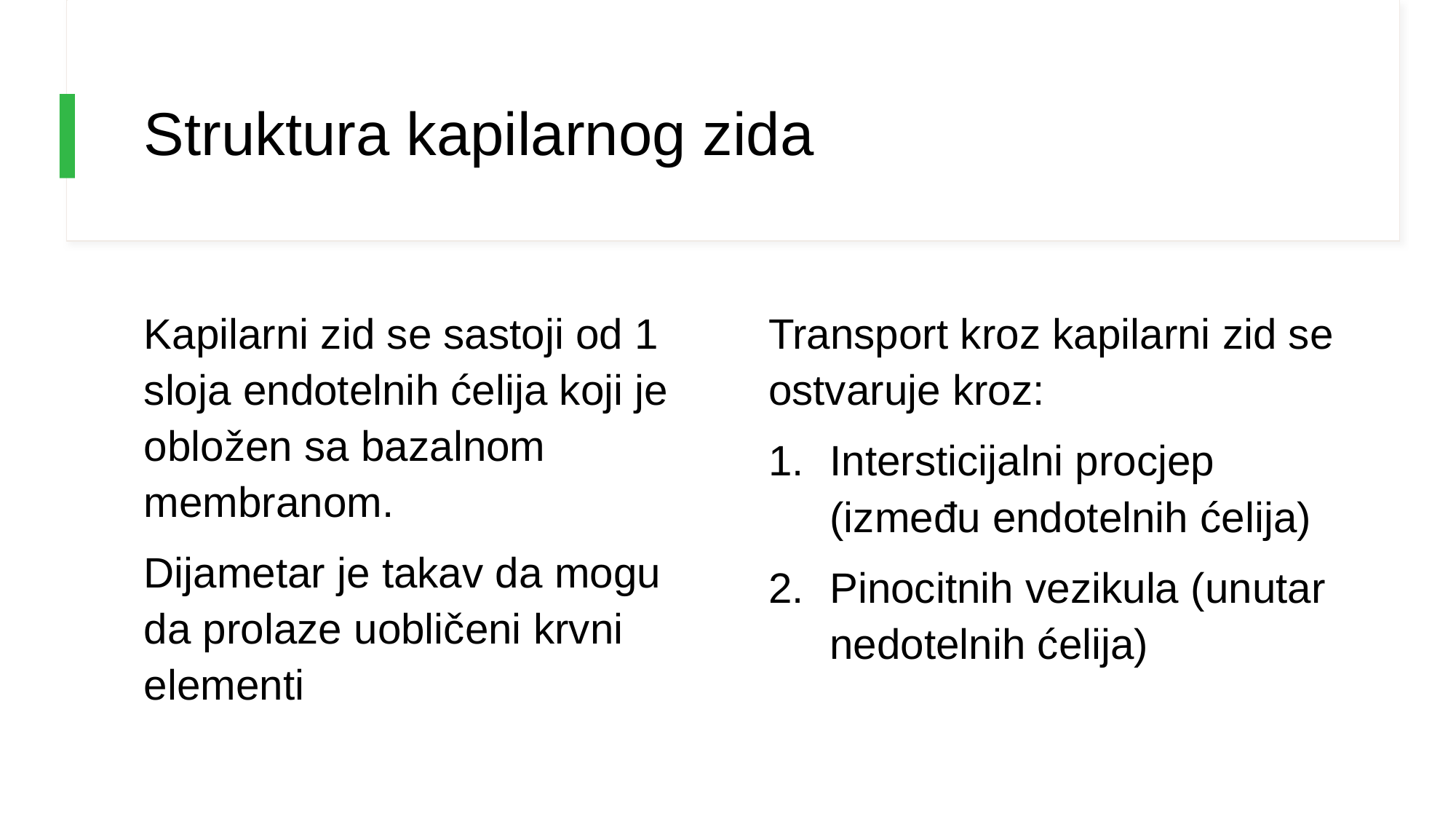

# Struktura kapilarnog zida
Kapilarni zid se sastoji od 1 sloja endotelnih ćelija koji je obložen sa bazalnom membranom.
Dijametar je takav da mogu da prolaze uobličeni krvni elementi
Transport kroz kapilarni zid se ostvaruje kroz:
Intersticijalni procjep (između endotelnih ćelija)
Pinocitnih vezikula (unutar nedotelnih ćelija)